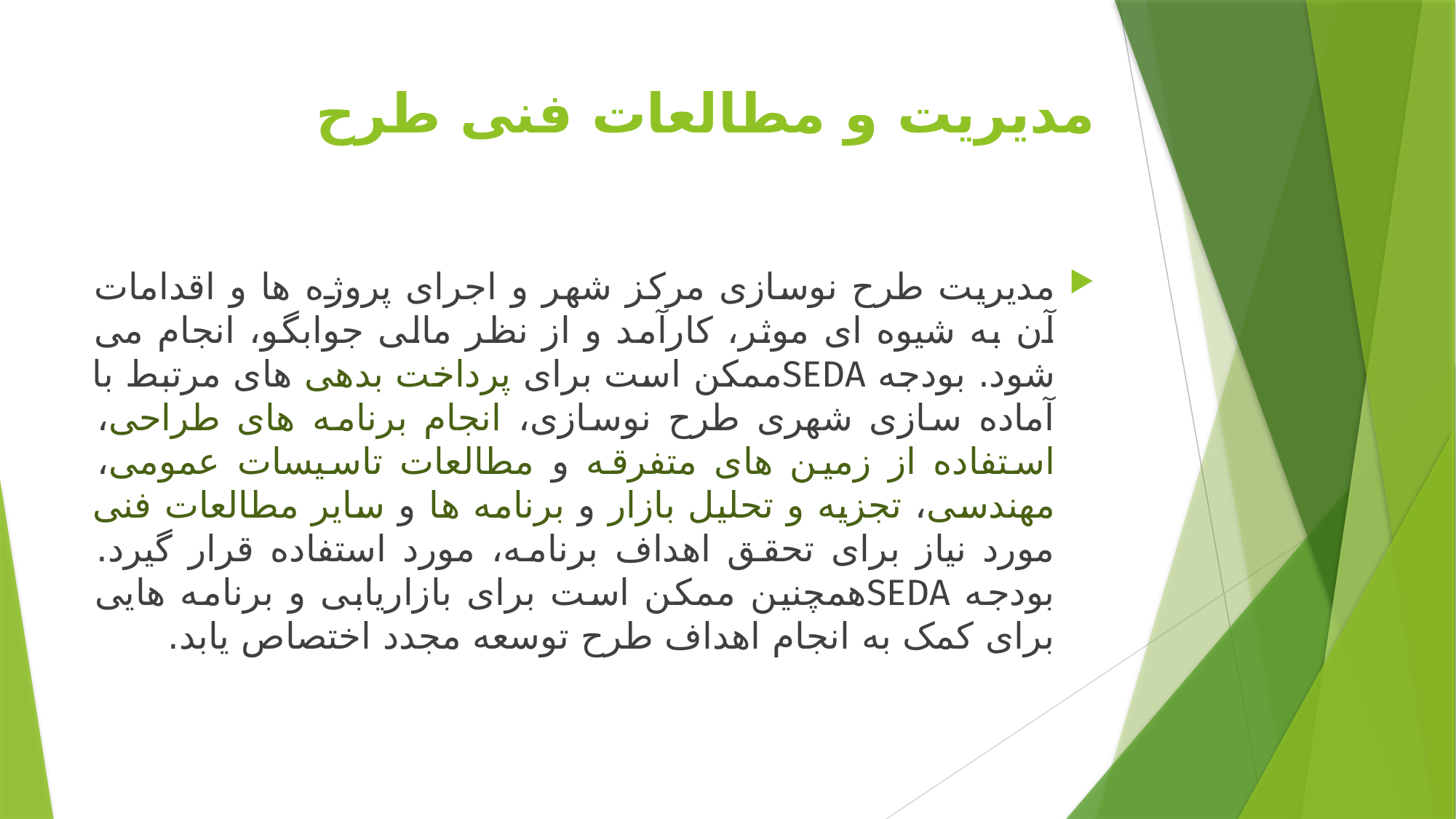

# مدیریت و مطالعات فنی طرح
مدیریت طرح نوسازی مرکز شهر و اجرای پروژه ها و اقدامات آن به شیوه ای موثر، کارآمد و از نظر مالی جوابگو، انجام می شود. بودجه SEDAممکن است برای پرداخت بدهی های مرتبط با آماده سازی شهری طرح نوسازی، انجام برنامه های طراحی، استفاده از زمین های متفرقه و مطالعات تاسیسات عمومی، مهندسی، تجزیه و تحلیل بازار و برنامه ها و سایر مطالعات فنی مورد نیاز برای تحقق اهداف برنامه، مورد استفاده قرار گیرد. بودجه SEDAهمچنین ممکن است برای بازاریابی و برنامه هایی برای کمک به انجام اهداف طرح توسعه مجدد اختصاص یابد.